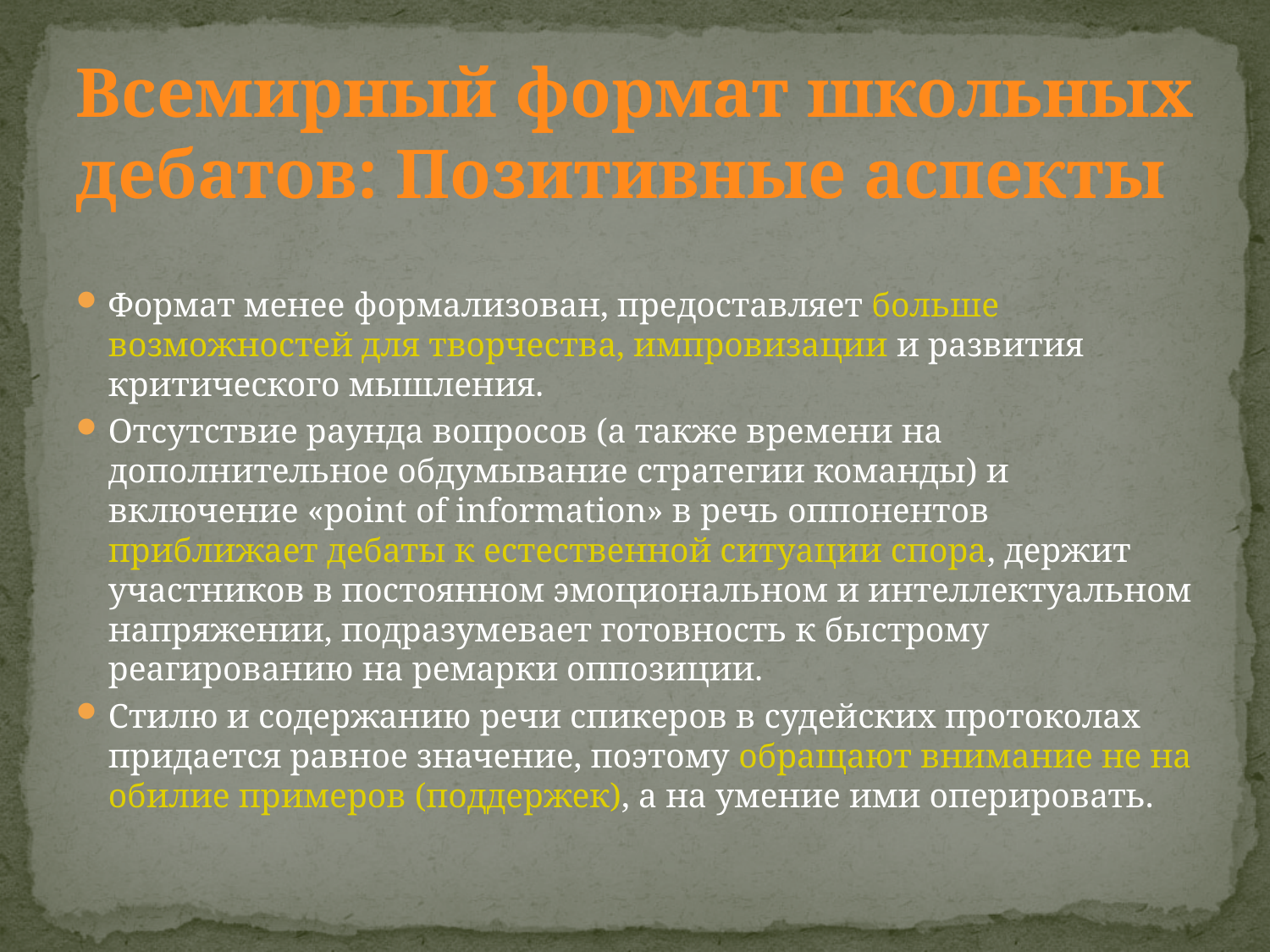

# Всемирный формат школьных дебатов: Позитивные аспекты
Формат менее формализован, предоставляет больше возможностей для творчества, импровизации и развития критического мышления.
Отсутствие раунда вопросов (а также времени на дополнительное обдумывание стратегии команды) и включение «point of information» в речь оппонентов приближает дебаты к естественной ситуации спора, держит участников в постоянном эмоциональном и интеллектуальном напряжении, подразумевает готовность к быстрому реагированию на ремарки оппозиции.
Стилю и содержанию речи спикеров в судейских протоколах придается равное значение, поэтому обращают внимание не на обилие примеров (поддержек), а на умение ими оперировать.